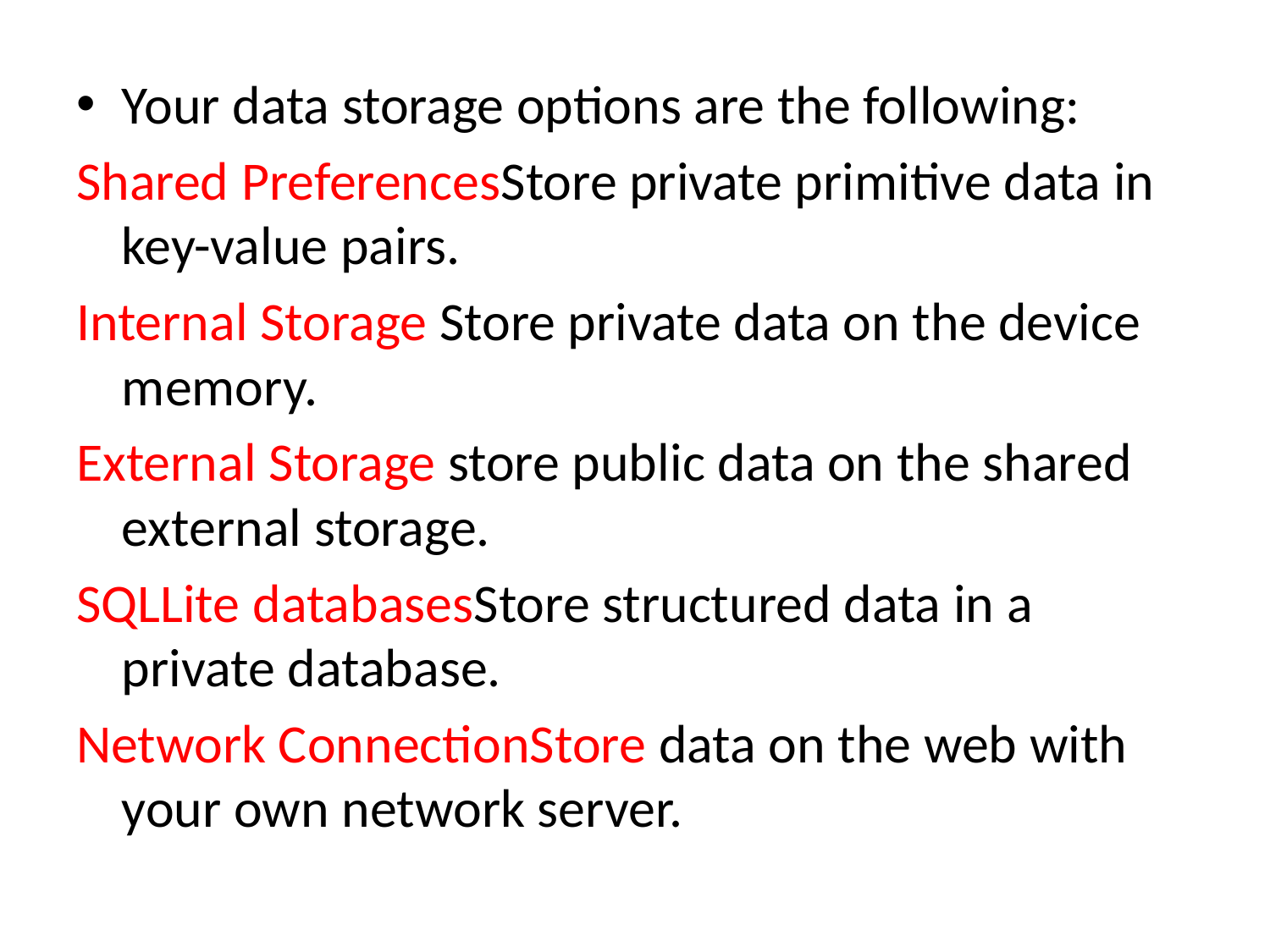

Your data storage options are the following:
Shared PreferencesStore private primitive data in key-value pairs.
Internal Storage Store private data on the device memory.
External Storage store public data on the shared external storage.
SQLLite databasesStore structured data in a private database.
Network ConnectionStore data on the web with your own network server.